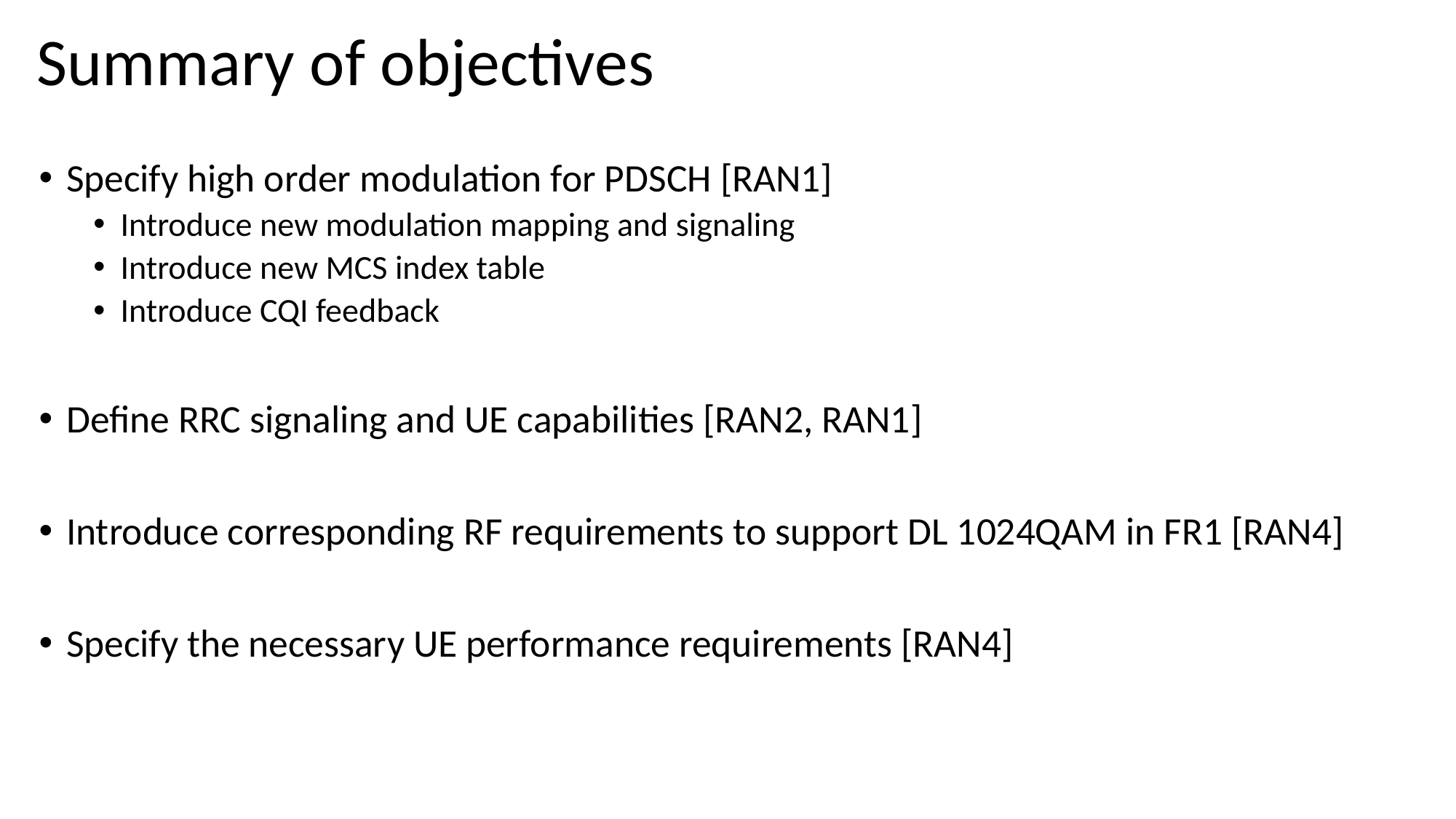

# Summary of objectives
Specify high order modulation for PDSCH [RAN1]
Introduce new modulation mapping and signaling
Introduce new MCS index table
Introduce CQI feedback

Define RRC signaling and UE capabilities [RAN2, RAN1]

Introduce corresponding RF requirements to support DL 1024QAM in FR1 [RAN4]

Specify the necessary UE performance requirements [RAN4]